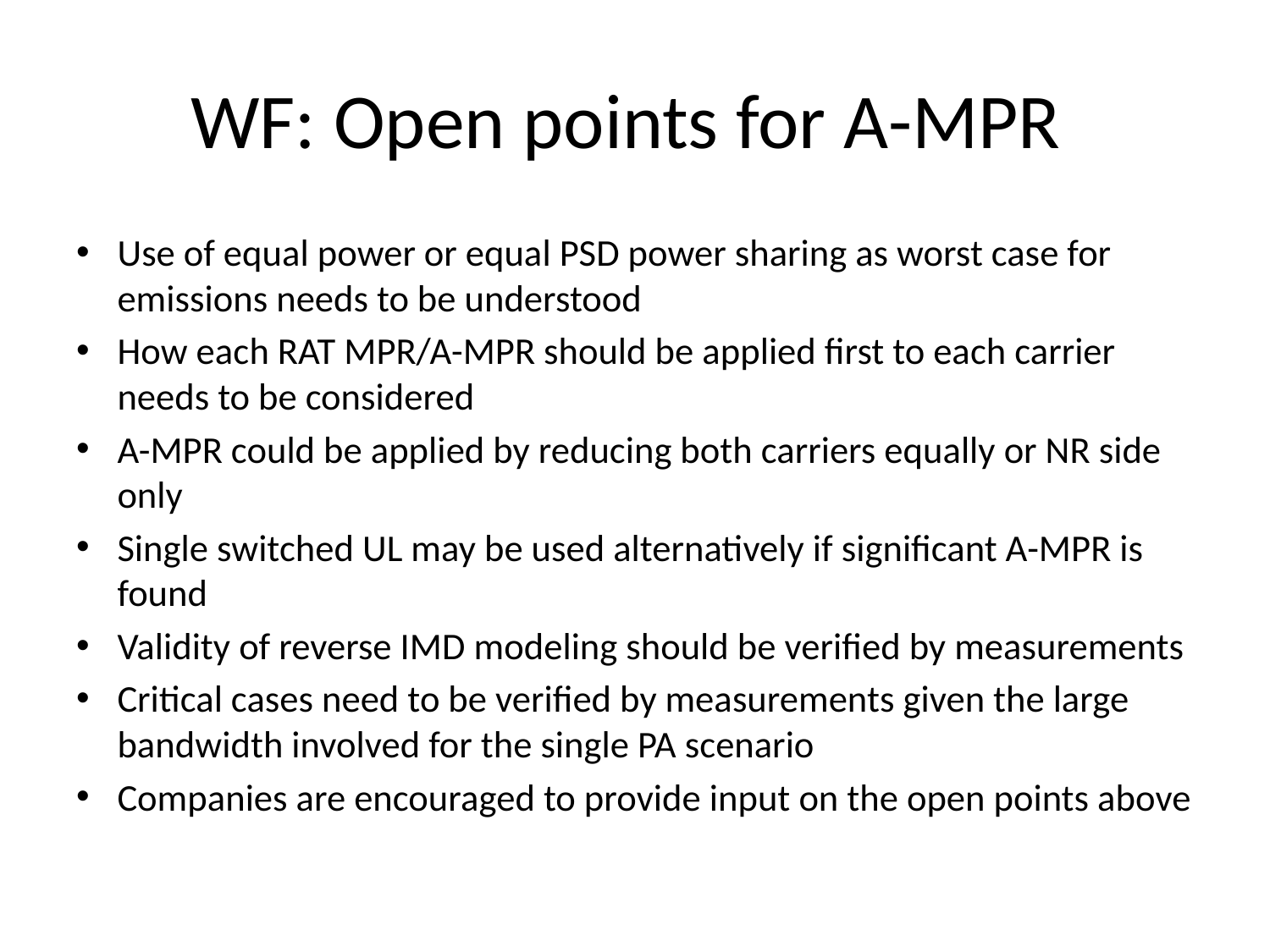

# WF: Open points for A-MPR
Use of equal power or equal PSD power sharing as worst case for emissions needs to be understood
How each RAT MPR/A-MPR should be applied first to each carrier needs to be considered
A-MPR could be applied by reducing both carriers equally or NR side only
Single switched UL may be used alternatively if significant A-MPR is found
Validity of reverse IMD modeling should be verified by measurements
Critical cases need to be verified by measurements given the large bandwidth involved for the single PA scenario
Companies are encouraged to provide input on the open points above